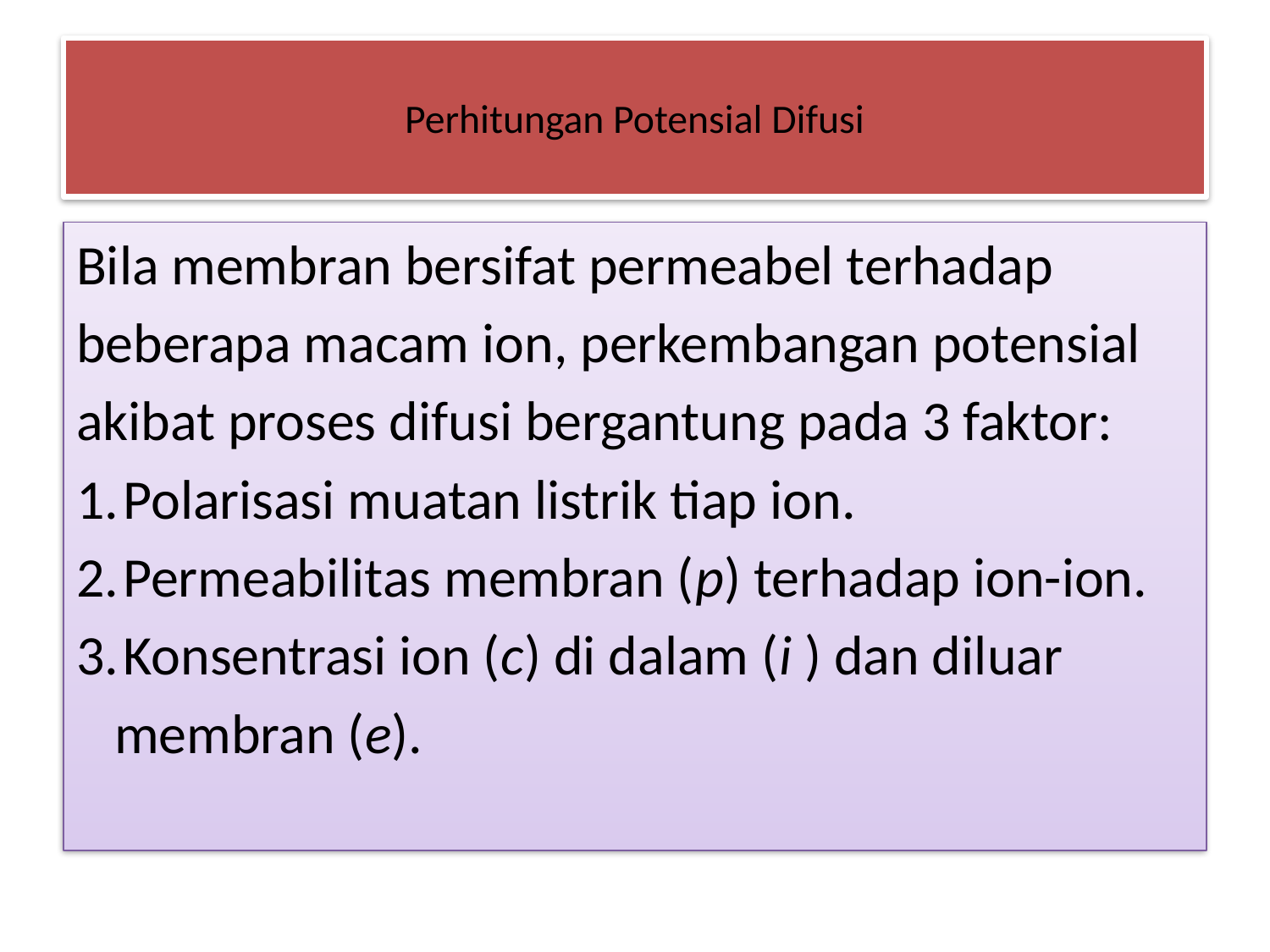

# Perhitungan Potensial Difusi
Bila membran bersifat permeabel terhadap
beberapa macam ion, perkembangan potensial
akibat proses difusi bergantung pada 3 faktor:
Polarisasi muatan listrik tiap ion.
Permeabilitas membran (p) terhadap ion-ion.
Konsentrasi ion (c) di dalam (i ) dan diluar
   membran (e).